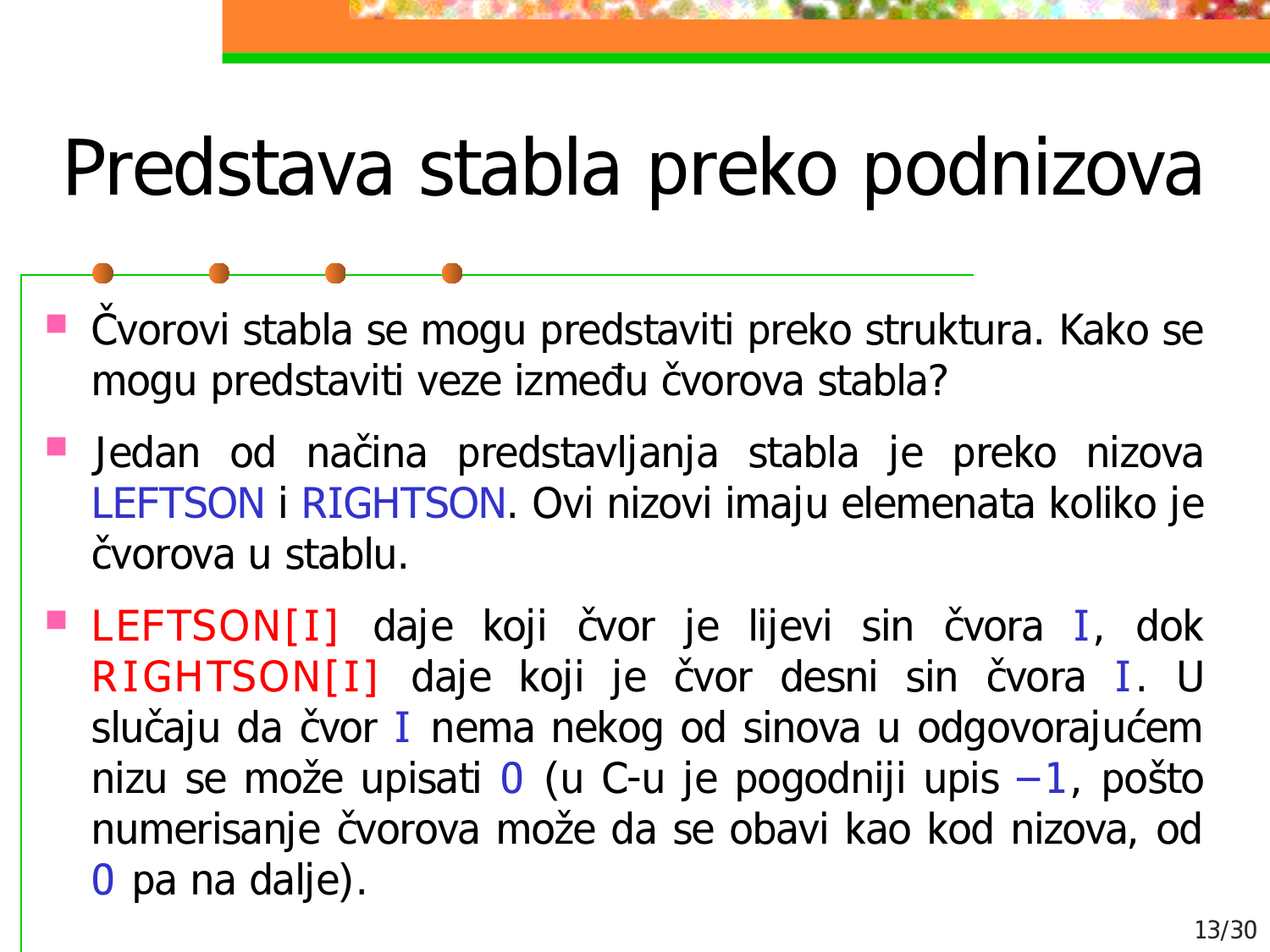

# Predstava stabla preko podnizova
Čvorovi stabla se mogu predstaviti preko struktura. Kako se mogu predstaviti veze između čvorova stabla?
Jedan od načina predstavljanja stabla je preko nizova LEFTSON i RIGHTSON. Ovi nizovi imaju elemenata koliko je čvorova u stablu.
LEFTSON[I] daje koji čvor je lijevi sin čvora I, dok RIGHTSON[I] daje koji je čvor desni sin čvora I. U slučaju da čvor I nema nekog od sinova u odgovorajućem nizu se može upisati 0 (u C-u je pogodniji upis –1, pošto numerisanje čvorova može da se obavi kao kod nizova, od 0 pa na dalje).
13/30